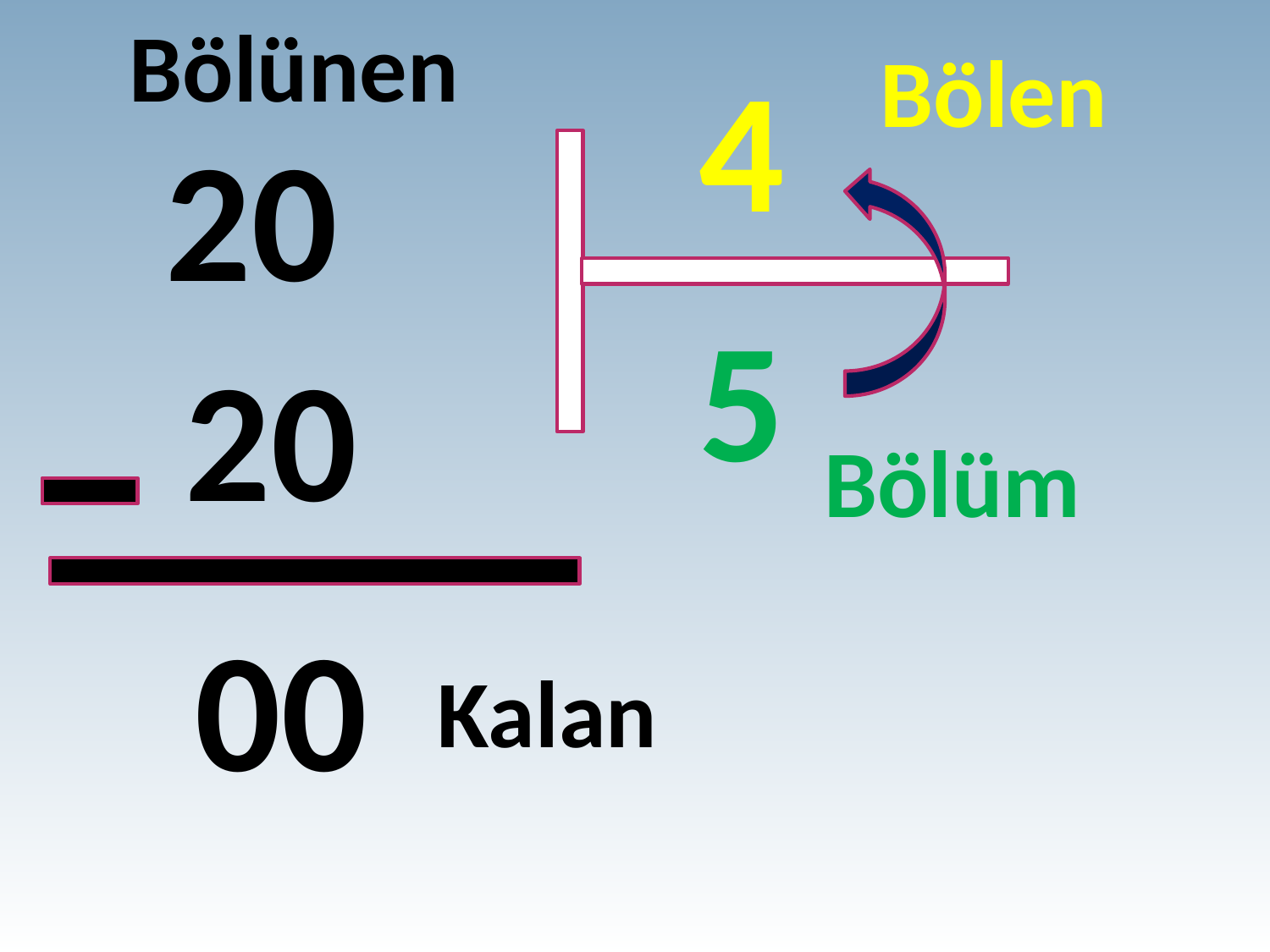

Bölünen
Bölen
4
20

5
20
Bölüm

00
Kalan